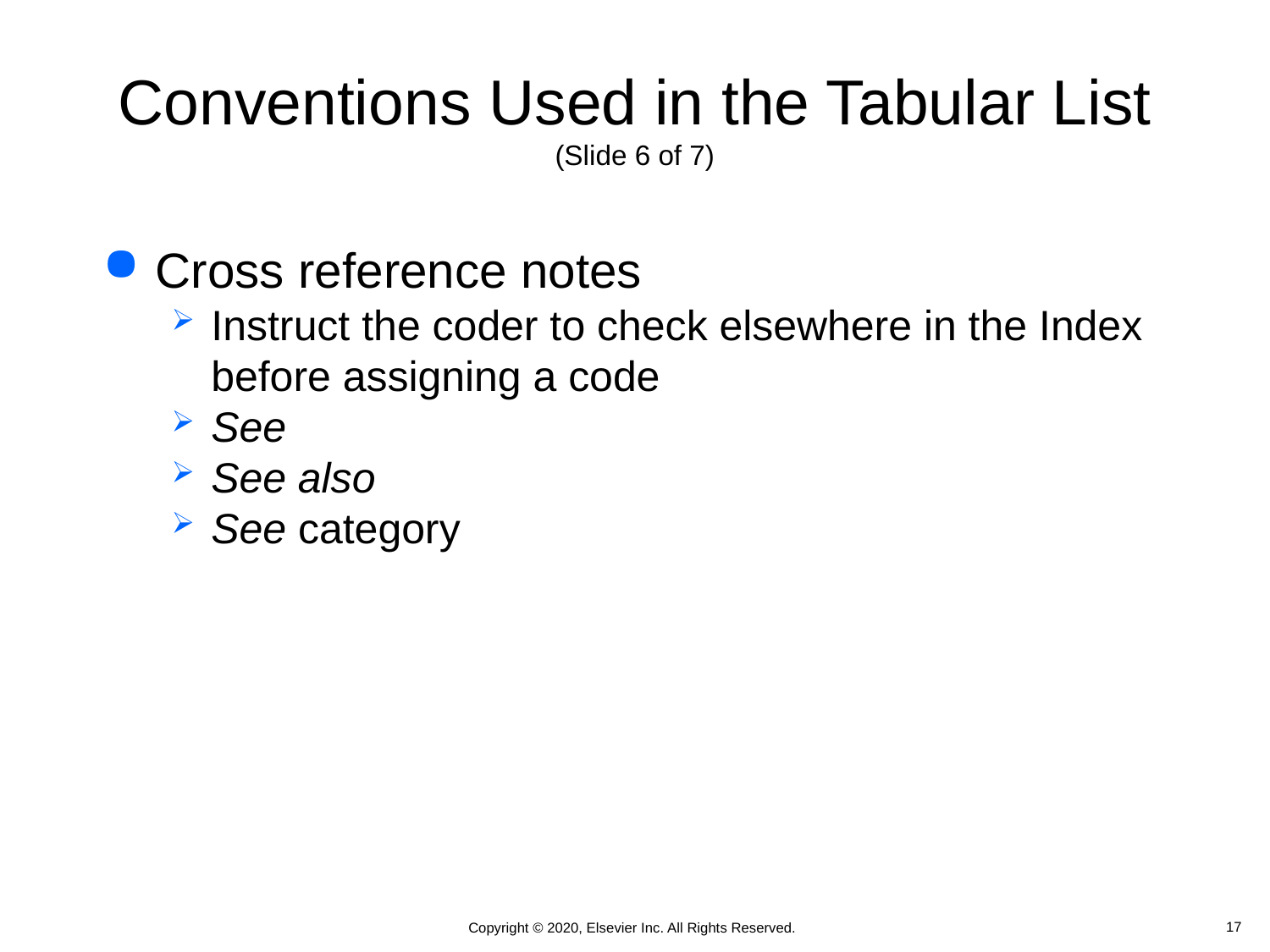

# Conventions Used in the Tabular List (Slide 6 of 7)
Cross reference notes
Instruct the coder to check elsewhere in the Index before assigning a code
See
See also
See category
 17